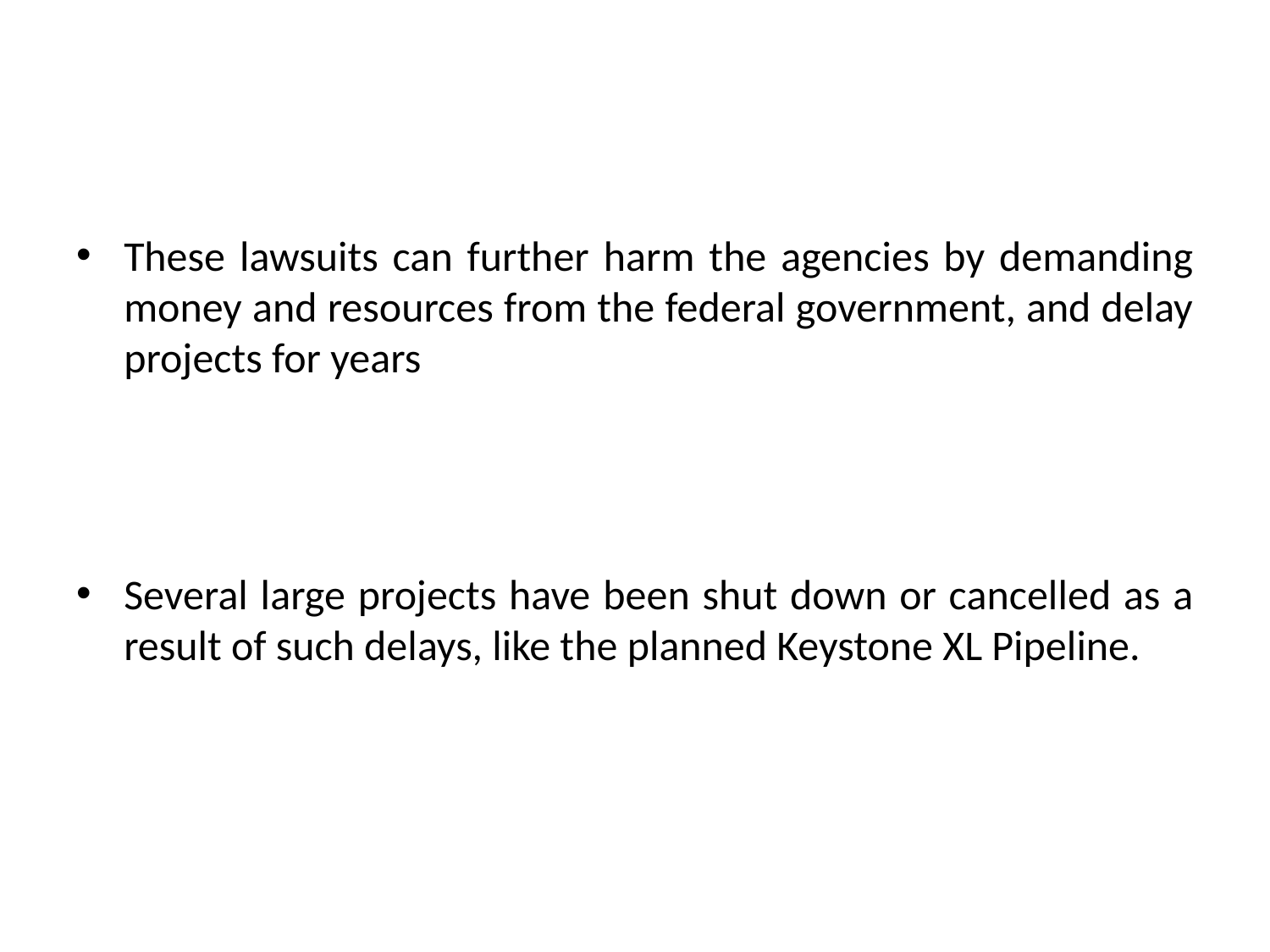

#
These lawsuits can further harm the agencies by demanding money and resources from the federal government, and delay projects for years

Several large projects have been shut down or cancelled as a result of such delays, like the planned Keystone XL Pipeline.